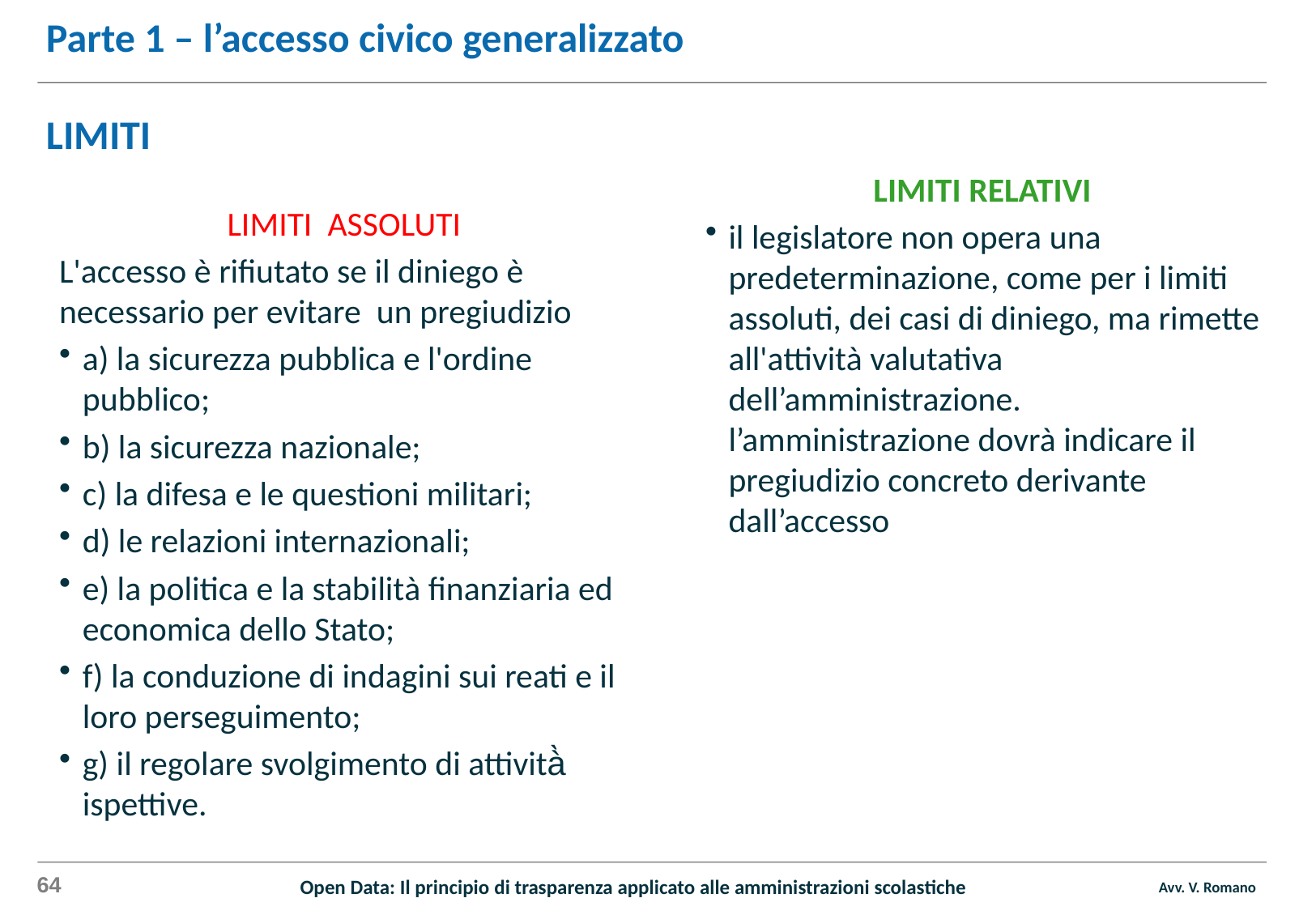

# Parte 1 – l’accesso civico generalizzato LIMITI
LIMITI RELATIVI
il legislatore non opera una predeterminazione, come per i limiti assoluti, dei casi di diniego, ma rimette all'attività valutativa dell’amministrazione. l’amministrazione dovrà indicare il pregiudizio concreto derivante dall’accesso
 LIMITI  ASSOLUTI
L'accesso è rifiutato se il diniego è necessario per evitare  un pregiudizio
a) la sicurezza pubblica e l'ordine pubblico;
b) la sicurezza nazionale;
c) la difesa e le questioni militari;
d) le relazioni internazionali;
e) la politica e la stabilità finanziaria ed economica dello Stato;
f) la conduzione di indagini sui reati e il loro perseguimento;
g) il regolare svolgimento di attività̀ ispettive.